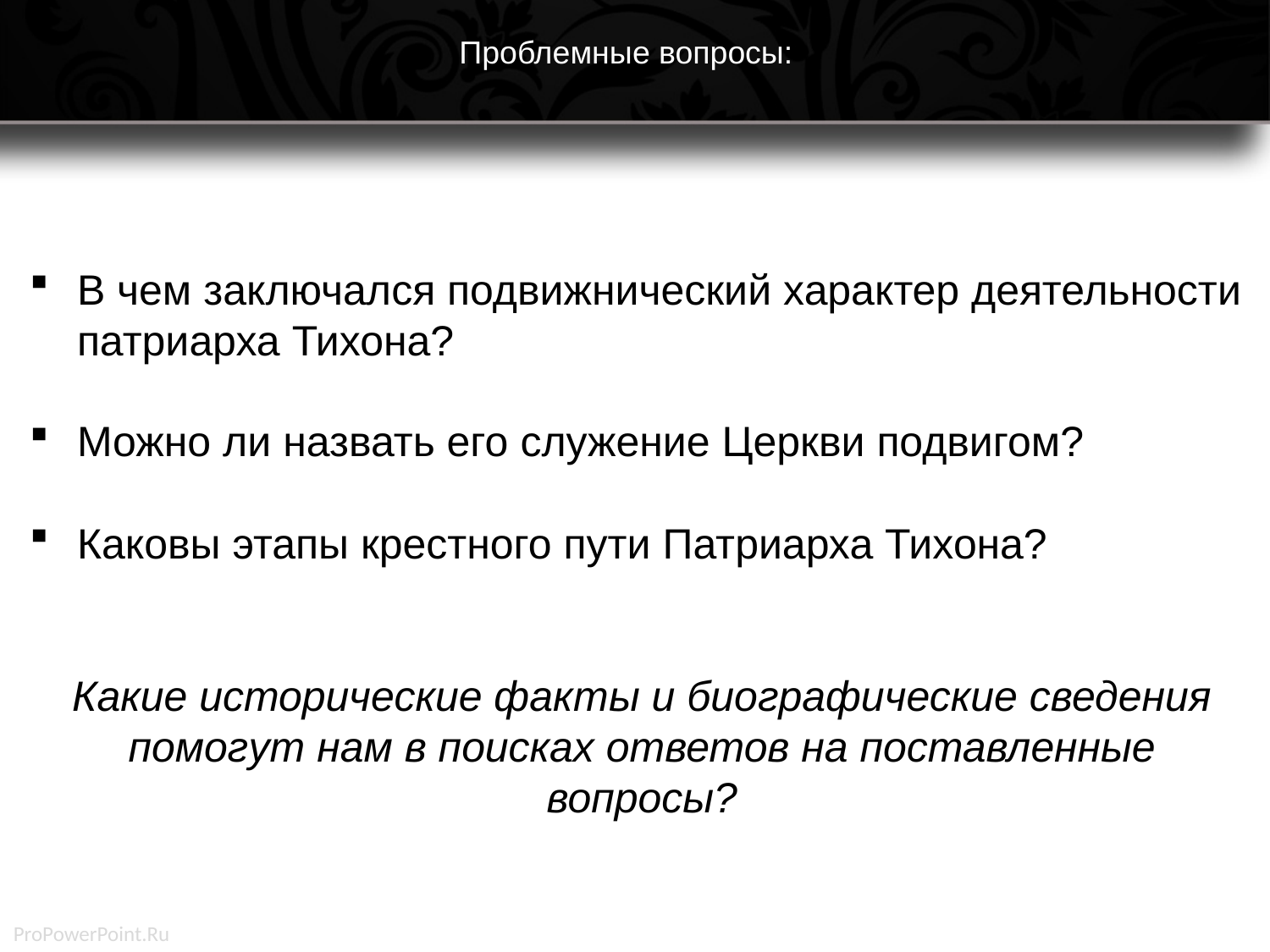

Проблемные вопросы:
В чем заключался подвижнический характер деятельности патриарха Тихона?

Можно ли назвать его служение Церкви подвигом?

Каковы этапы крестного пути Патриарха Тихона?

Какие исторические факты и биографические сведения помогут нам в поисках ответов на поставленные вопросы?

Тема урока: